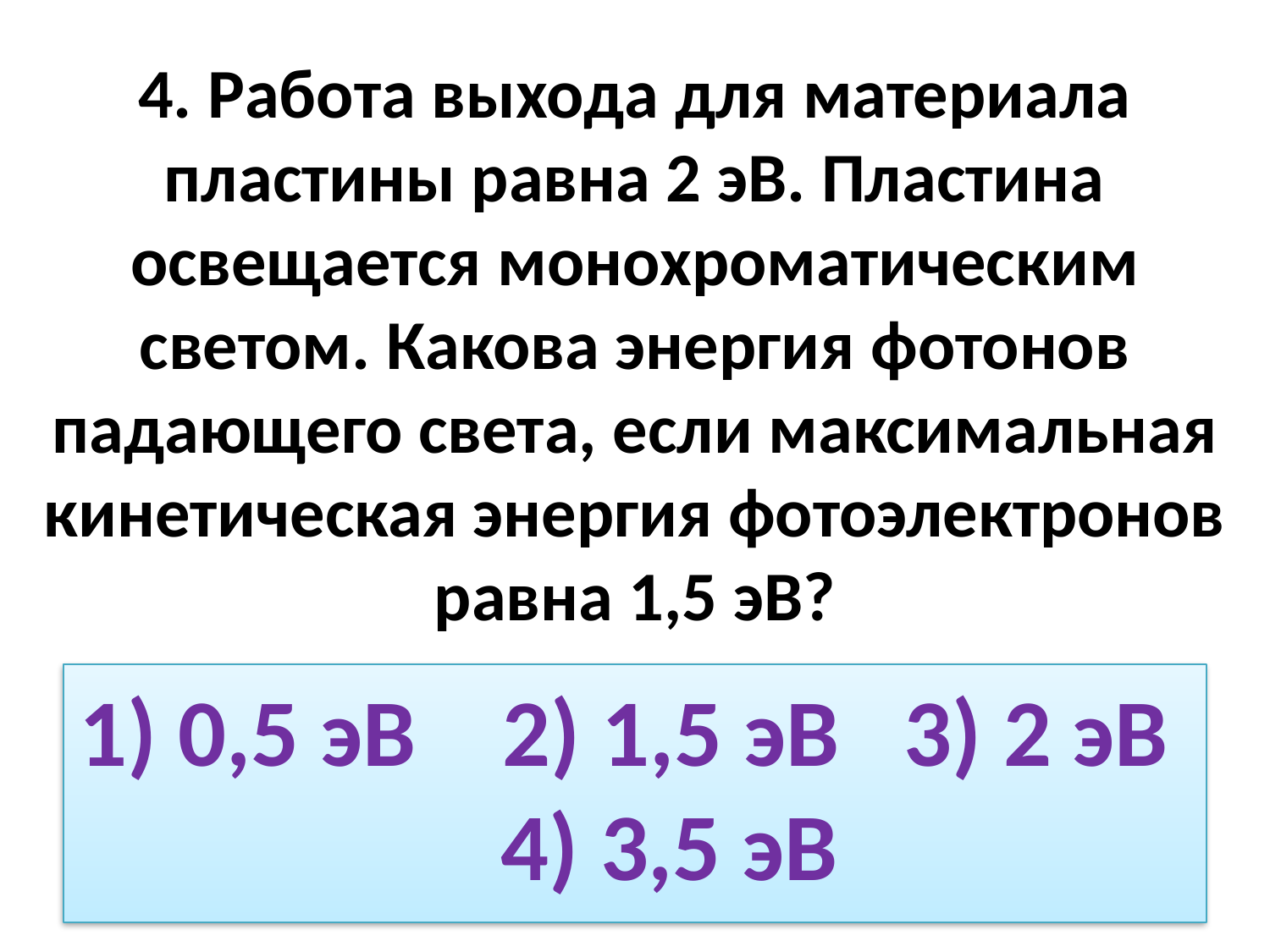

# 4. Работа выхода для материала пластины равна 2 эВ. Пластина освещается монохроматическим светом. Какова энергия фотонов падающего света, если максимальная кинетическая энергия фотоэлектронов равна 1,5 эВ?
1) 0,5 эВ    2) 1,5 эВ   3) 2 эВ   4) 3,5 эВ